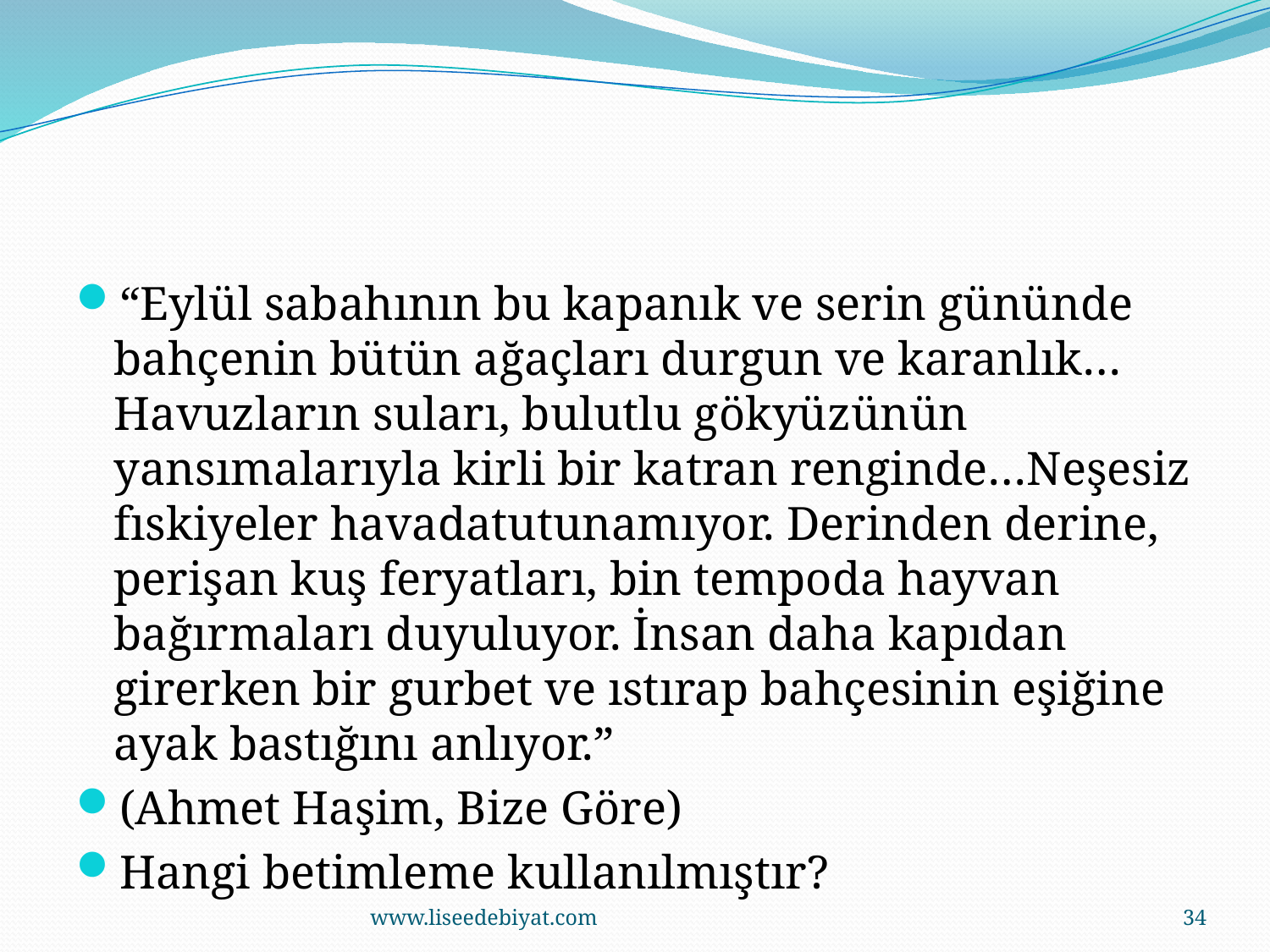

“Eylül sabahının bu kapanık ve serin gününde bahçenin bütün ağaçları durgun ve karanlık… Havuzların suları, bulutlu gökyüzünün yansımalarıyla kirli bir katran renginde…Neşesiz fıskiyeler havadatutunamıyor. Derinden derine, perişan kuş feryatları, bin tempoda hayvan bağırmaları duyuluyor. İnsan daha kapıdan girerken bir gurbet ve ıstırap bahçesinin eşiğine ayak bastığını anlıyor.”
(Ahmet Haşim, Bize Göre)
Hangi betimleme kullanılmıştır?

www.liseedebiyat.com
34